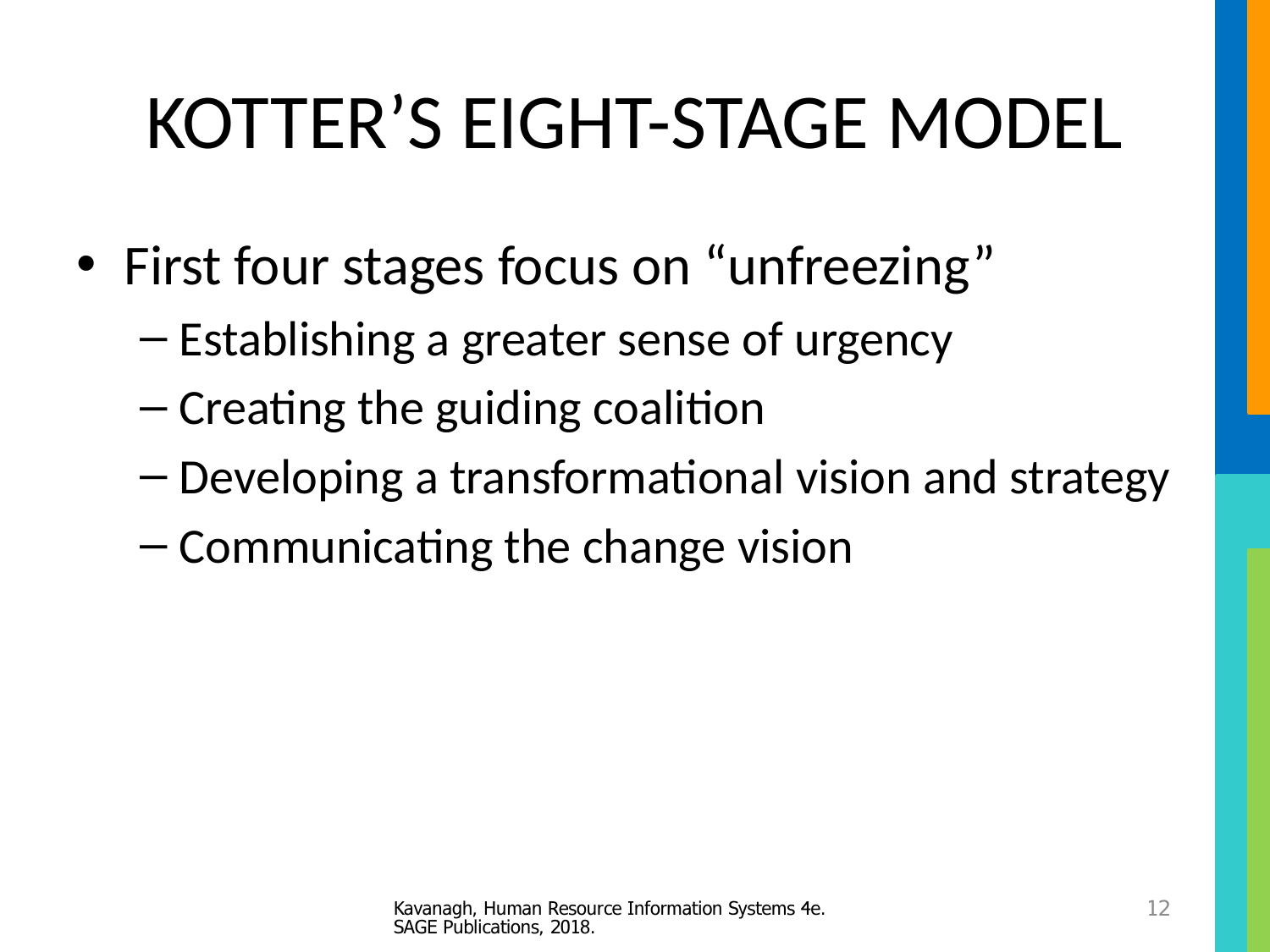

# KOTTER’S EIGHT-STAGE MODEL
First four stages focus on “unfreezing”
Establishing a greater sense of urgency
Creating the guiding coalition
Developing a transformational vision and strategy
Communicating the change vision

Kavanagh, Human Resource Information Systems 4e. SAGE Publications, 2018.
12